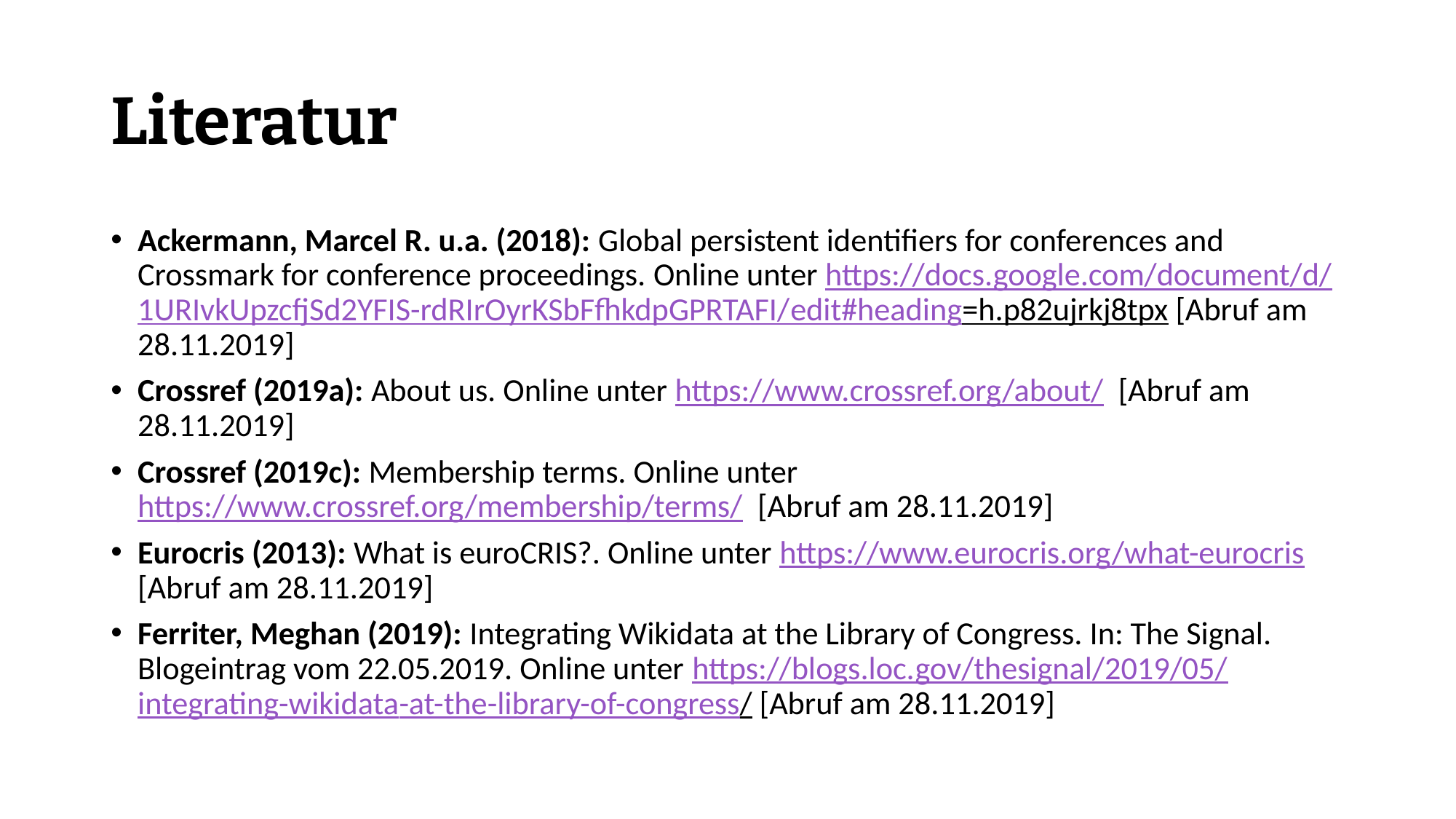

# Literatur
Ackermann, Marcel R. u.a. (2018): Global persistent identifiers for conferences and Crossmark for conference proceedings. Online unter https://docs.google.com/document/d/
1URIvkUpzcfjSd2YFIS-rdRIrOyrKSbFfhkdpGPRTAFI/edit#heading=h.p82ujrkj8tpx [Abruf am 28.11.2019]
Crossref (2019a): About us. Online unter https://www.crossref.org/about/  [Abruf am 28.11.2019]
Crossref (2019c): Membership terms. Online unter https://www.crossref.org/membership/terms/  [Abruf am 28.11.2019]
Eurocris (2013): What is euroCRIS?. Online unter https://www.eurocris.org/what-eurocris [Abruf am 28.11.2019]
Ferriter, Meghan (2019): Integrating Wikidata at the Library of Congress. In: The Signal. Blogeintrag vom 22.05.2019. Online unter https://blogs.loc.gov/thesignal/2019/05/
integrating-wikidata-at-the-library-of-congress/ [Abruf am 28.11.2019]